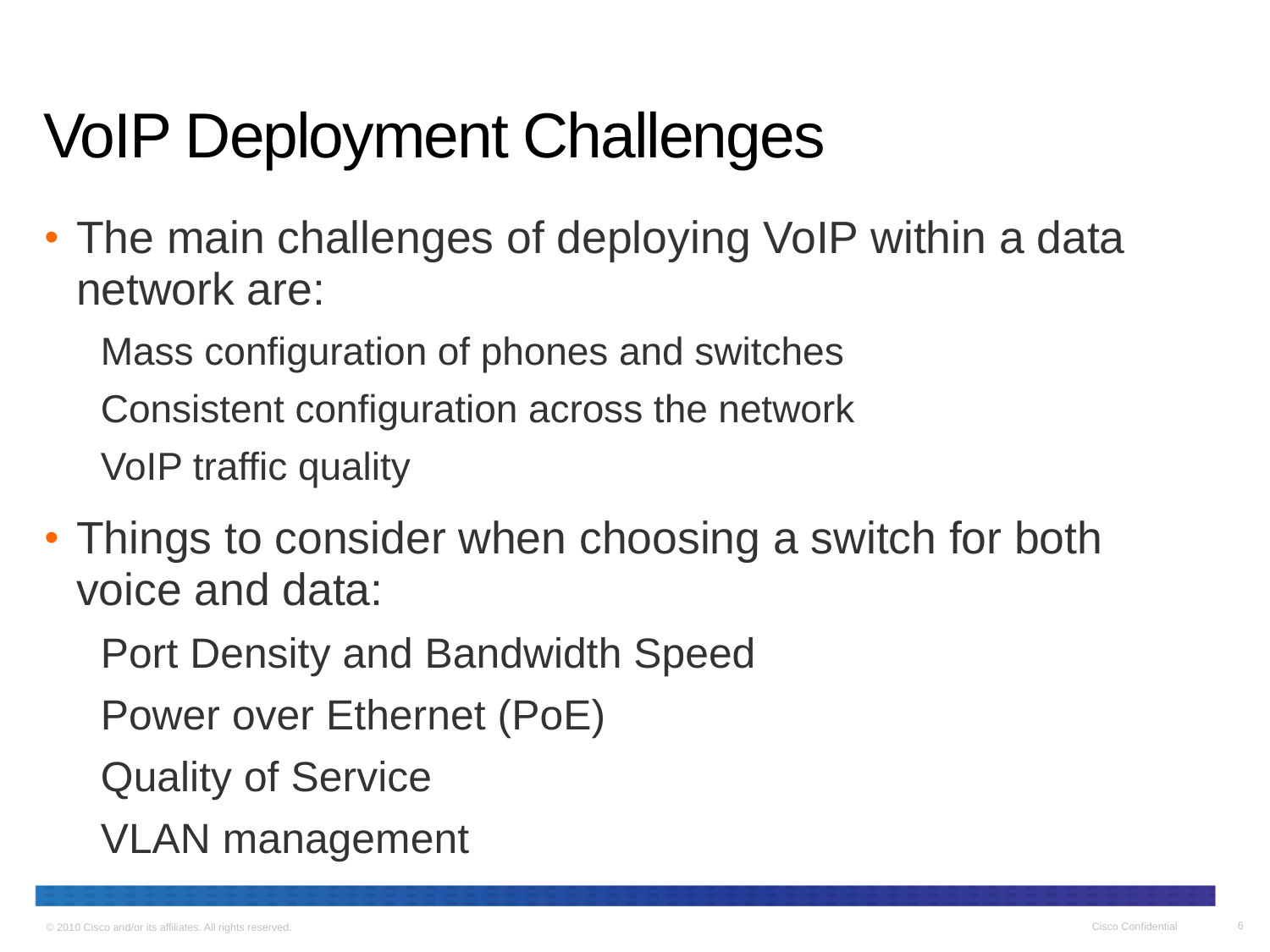

# VoIP Deployment Challenges
The main challenges of deploying VoIP within a data network are:
Mass configuration of phones and switches
Consistent configuration across the network
VoIP traffic quality
Things to consider when choosing a switch for both voice and data:
Port Density and Bandwidth Speed
Power over Ethernet (PoE)
Quality of Service
VLAN management